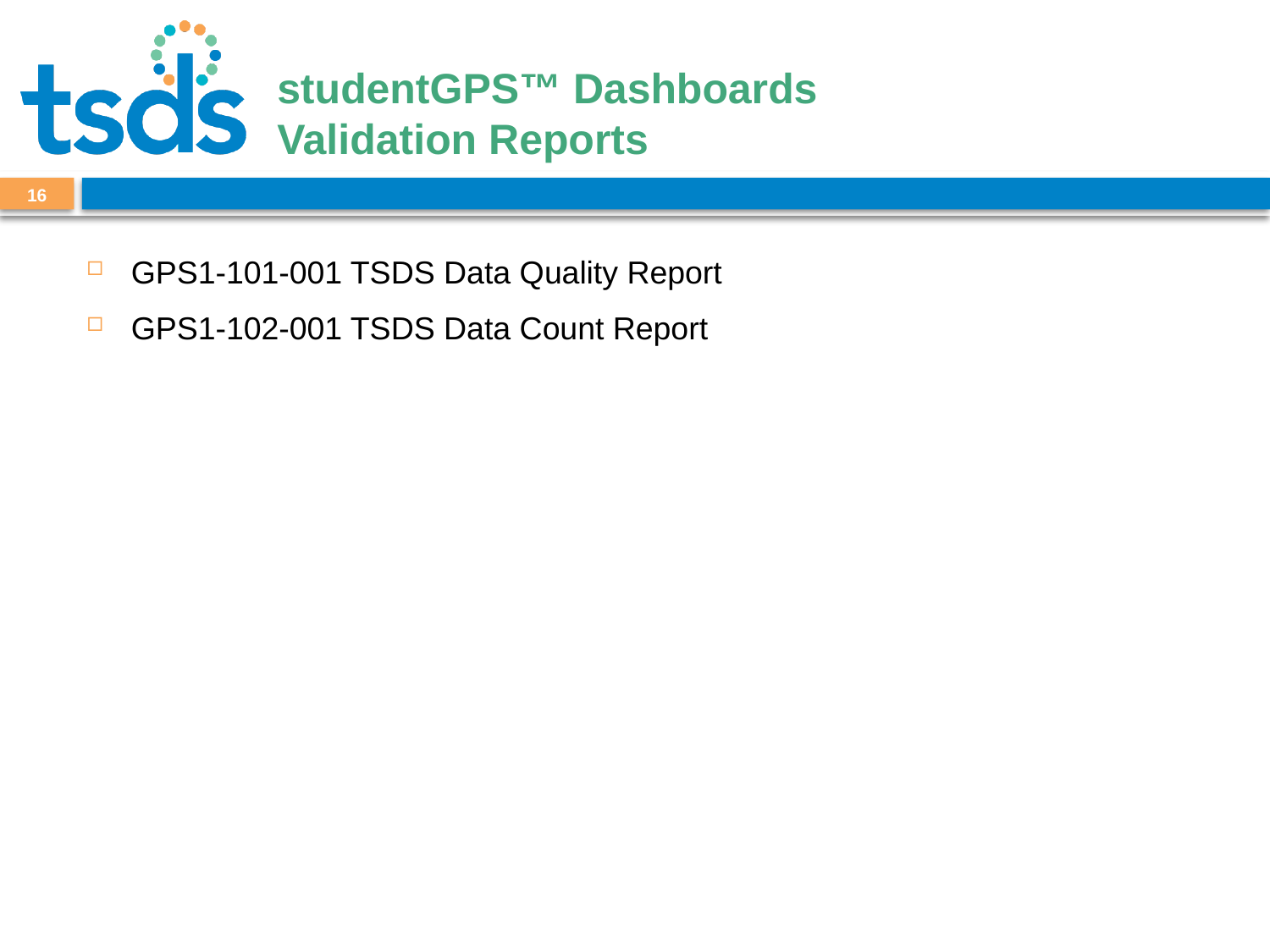

# studentGPS™ Dashboards Validation Reports
16
GPS1-101-001 TSDS Data Quality Report
GPS1-102-001 TSDS Data Count Report